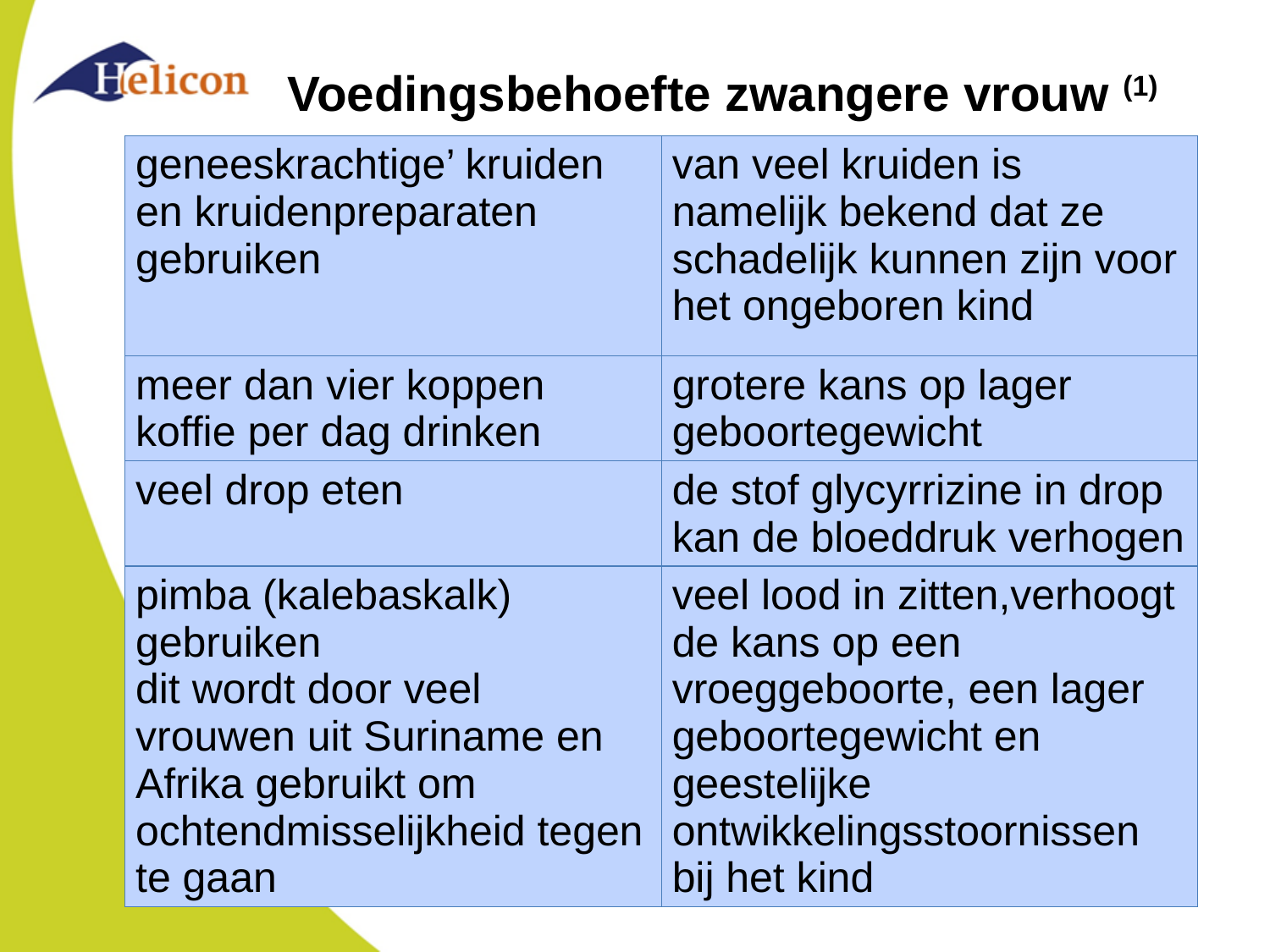

# Voedingsbehoefte zwangere vrouw (1)
| geneeskrachtige’ kruiden en kruidenpreparaten gebruiken | van veel kruiden is namelijk bekend dat ze schadelijk kunnen zijn voor het ongeboren kind |
| --- | --- |
| meer dan vier koppen koffie per dag drinken | grotere kans op lager geboortegewicht |
| veel drop eten | de stof glycyrrizine in drop kan de bloeddruk verhogen |
| pimba (kalebaskalk) gebruiken dit wordt door veel vrouwen uit Suriname en Afrika gebruikt om ochtendmisselijkheid tegen te gaan | veel lood in zitten,verhoogt de kans op een vroeggeboorte, een lager geboortegewicht en geestelijke ontwikkelingsstoornissen bij het kind |